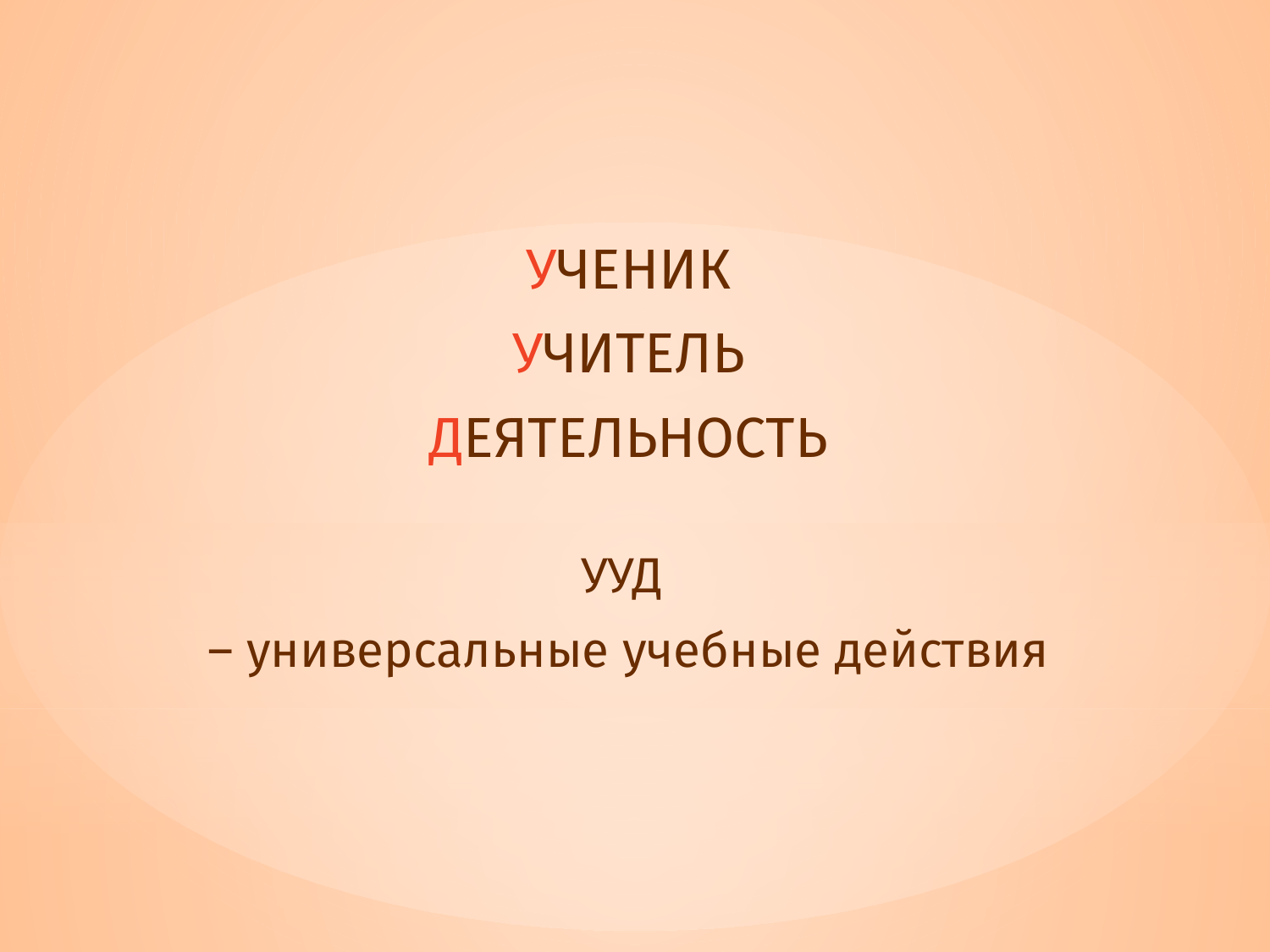

УЧЕНИК
УЧИТЕЛЬ
ДЕЯТЕЛЬНОСТЬ

УУД
– универсальные учебные действия
#